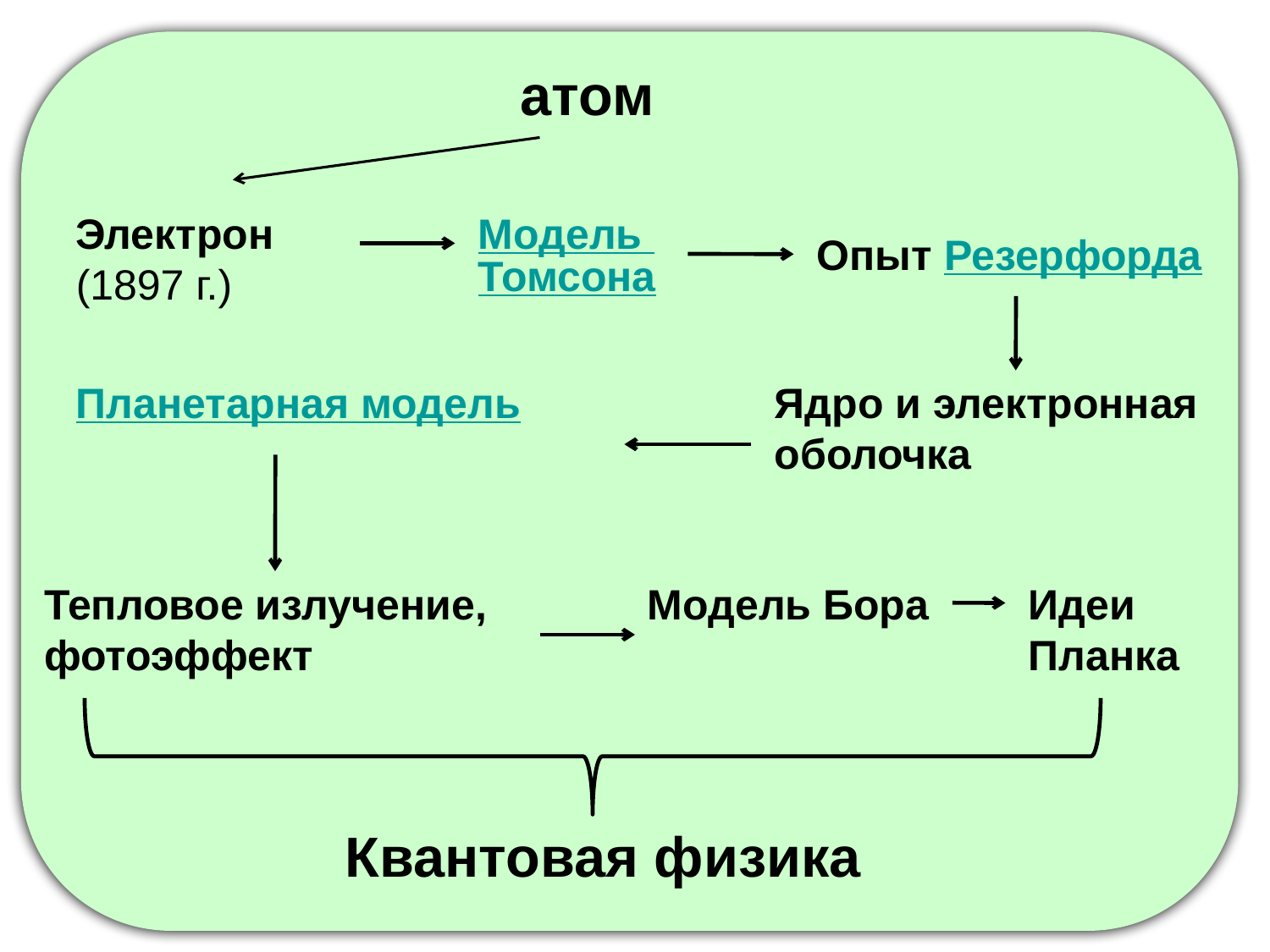

атом
Электрон (1897 г.)
Модель Томсона
Опыт Резерфорда

Планетарная модель
Ядро и электронная оболочка
Тепловое излучение, фотоэффект
Модель Бора
Идеи Планка
Квантовая физика